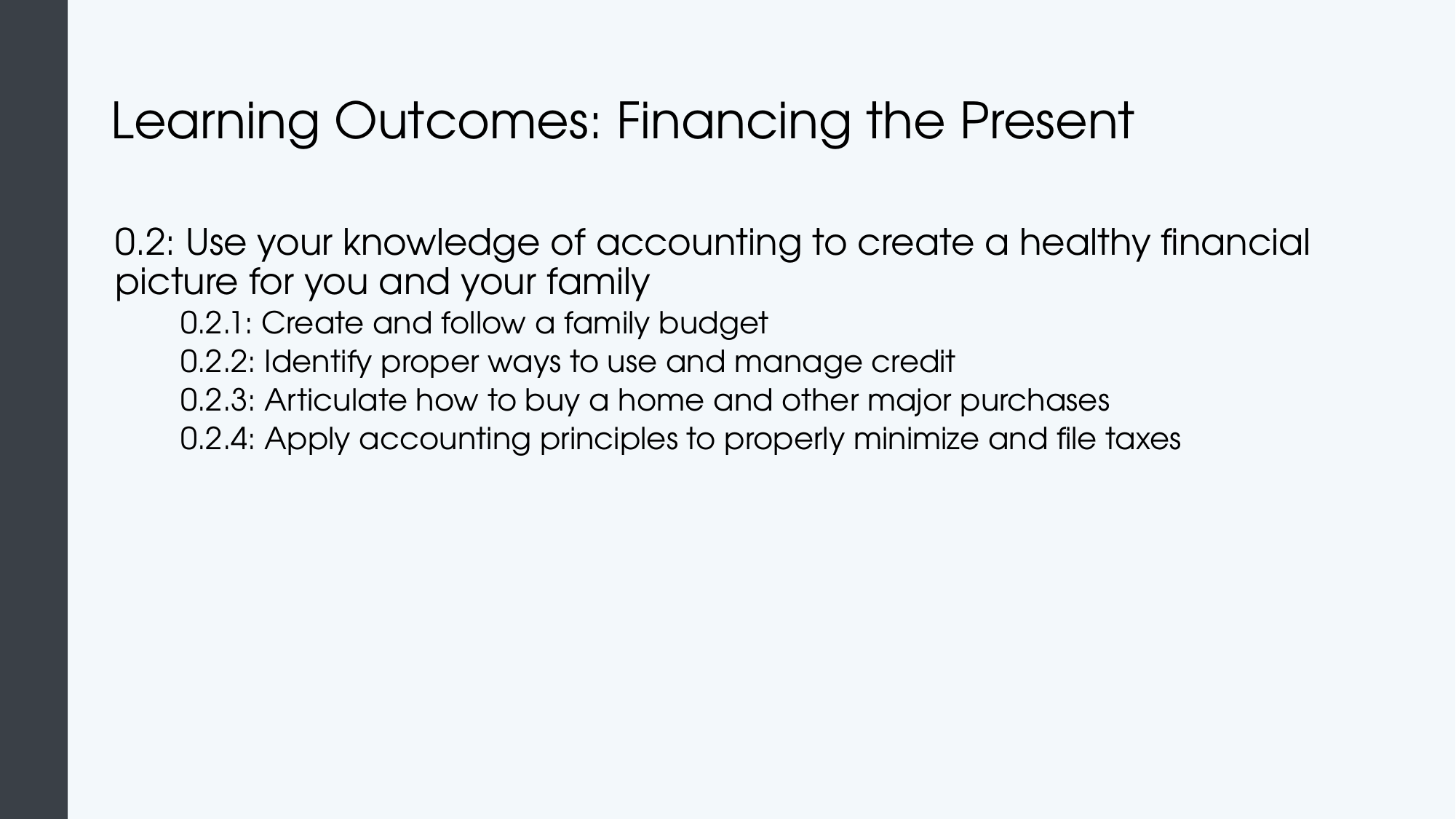

# Learning Outcomes: Financing the Present
0.2: Use your knowledge of accounting to create a healthy financial picture for you and your family
0.2.1: Create and follow a family budget
0.2.2: Identify proper ways to use and manage credit
0.2.3: Articulate how to buy a home and other major purchases
0.2.4: Apply accounting principles to properly minimize and file taxes